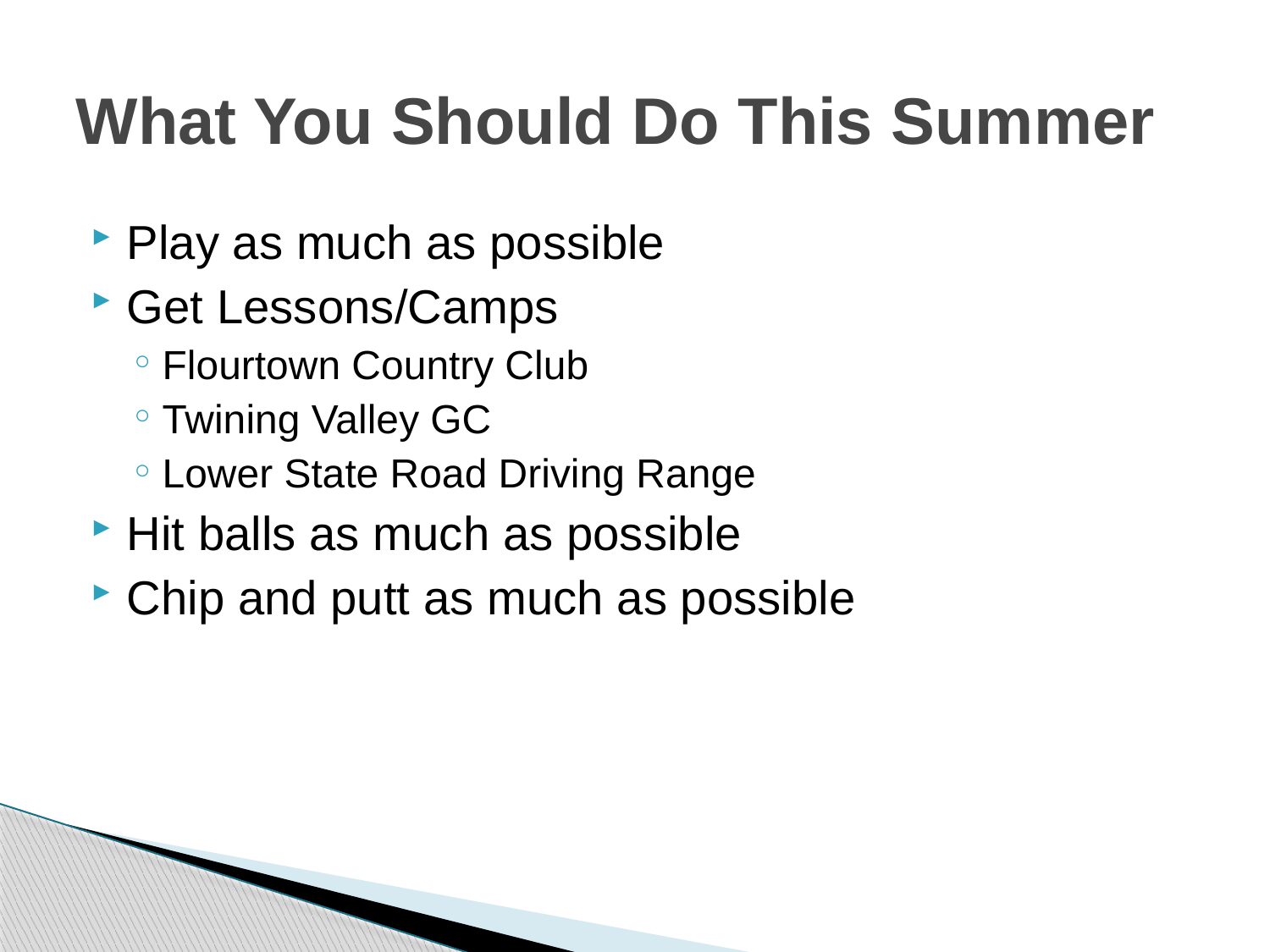

# What You Should Do This Summer
Play as much as possible
Get Lessons/Camps
Flourtown Country Club
Twining Valley GC
Lower State Road Driving Range
Hit balls as much as possible
Chip and putt as much as possible